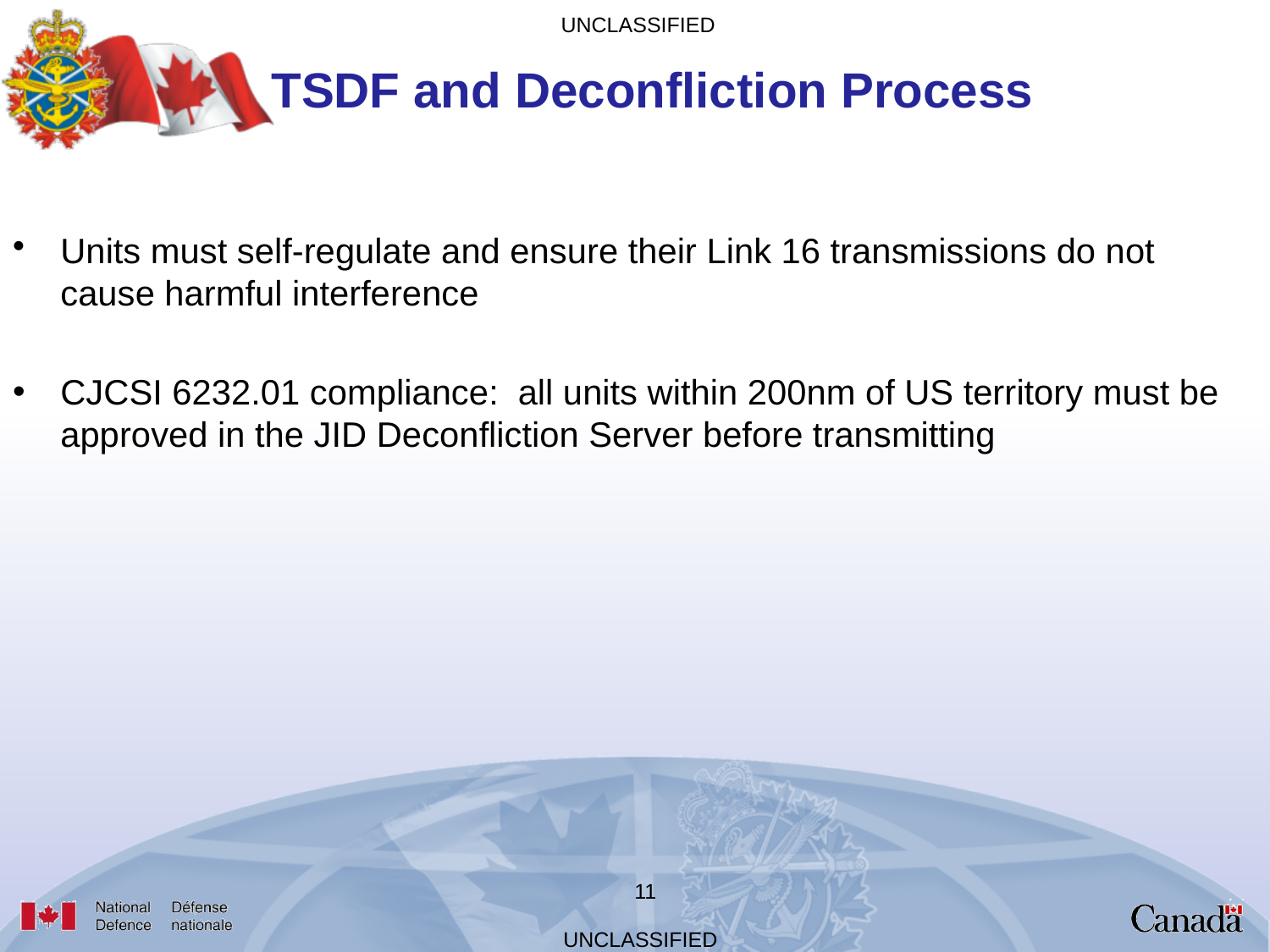

# TSDF and Deconfliction Process
Units must self-regulate and ensure their Link 16 transmissions do not cause harmful interference

CJCSI 6232.01 compliance:  all units within 200nm of US territory must be approved in the JID Deconfliction Server before transmitting